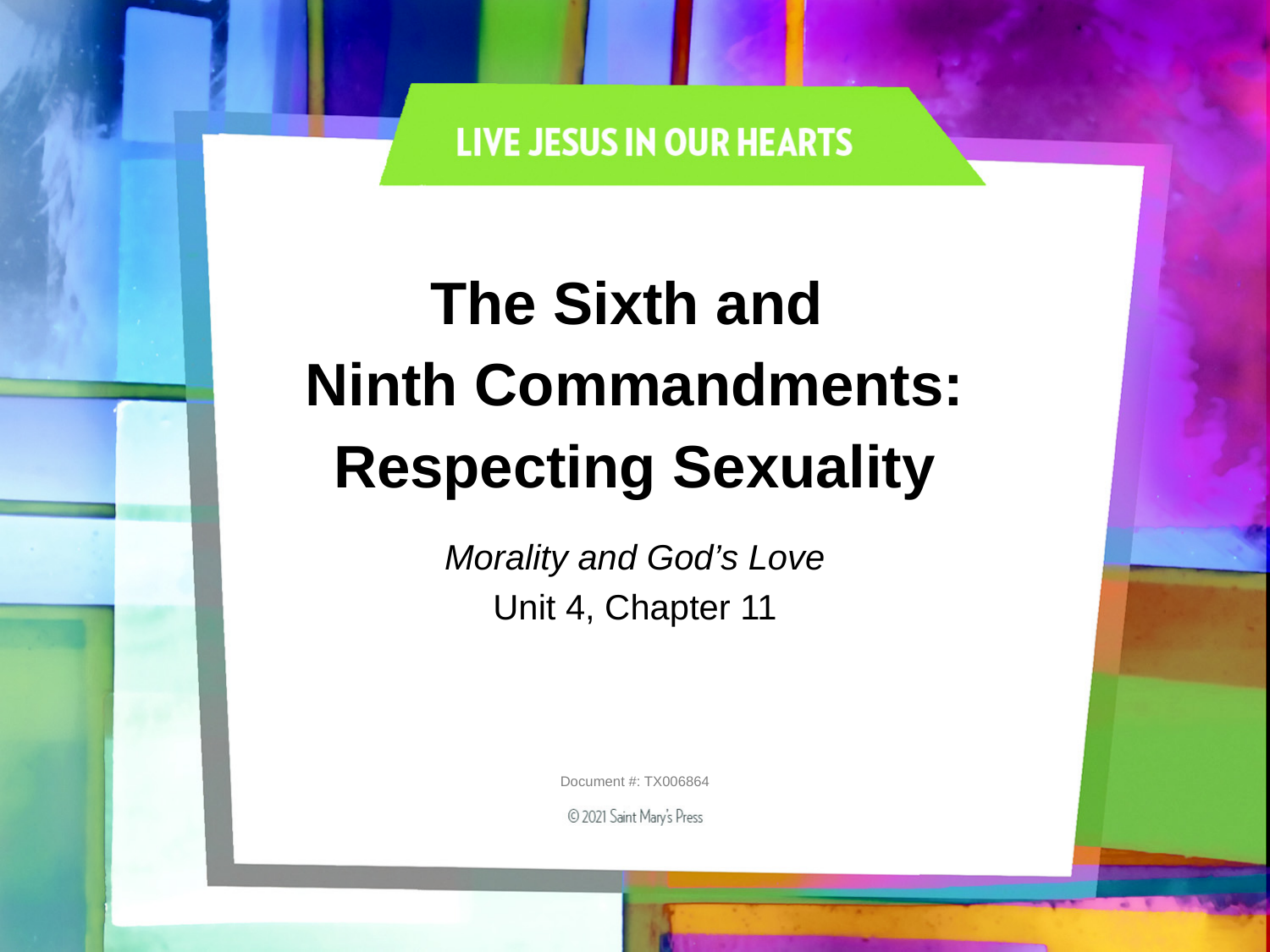

# The Sixth and Ninth Commandments: Respecting Sexuality
Morality and God’s Love
Unit 4, Chapter 11
Document #: TX006864